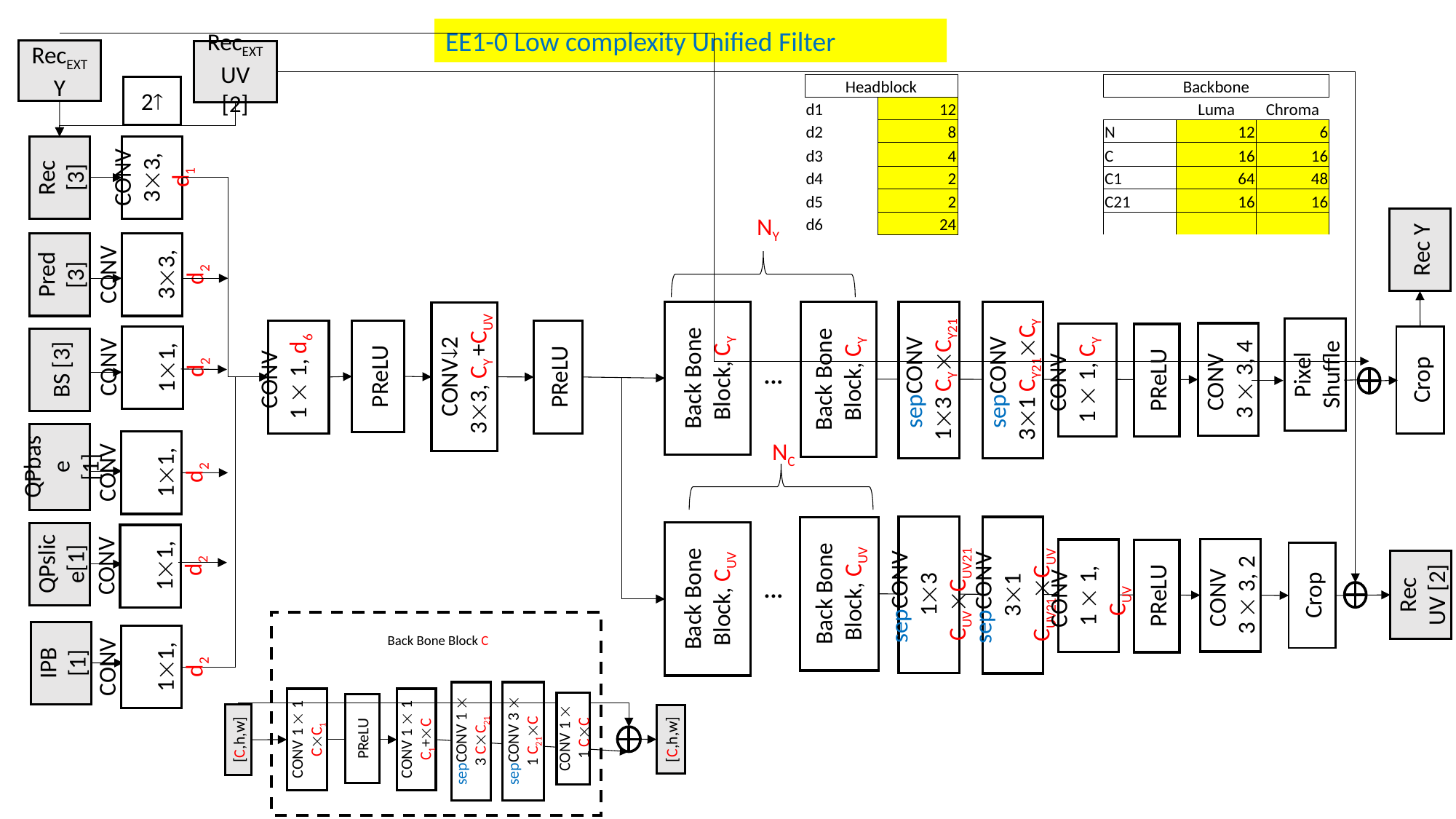

EE1-0 Low complexity Unified Filter
RecEXTY
RecEXT UV [2]
| Headblock |  |  |  | Backbone |  |  |
| --- | --- | --- | --- | --- | --- | --- |
| d1 | 12 |  |  |  | Luma | Chroma |
| d2 | 8 |  |  | N | 12 | 6 |
| d3 | 4 |  |  | C | 16 | 16 |
| d4 | 2 |  |  | C1 | 64 | 48 |
| d5 | 2 |  |  | C21 | 16 | 16 |
| d6 | 24 |  |  |  |  |  |
2↑
Rec [3]
CONV 3×3,d1

NY
Rec Y
Pred [3]
CONV  3×3,d2
Back Bone Block, CY
sepCONV
1×3 CY×CY21
sepCONV
3×1 CY21×CY
Back Bone Block, CY
CONV↓2
 3×3, CY +CUV
Pixel Shuffle
PReLU
CONV
1 × 1, d6
PReLU
CONV
3 × 3, 4
CONV
1 × 1, CY
PReLU
CONV  1×1,d2
BS [3]
...
Crop

QPbase
[1]
NC
CONV  1×1,d2
sepCONV
1×3 CUV×CUV21
sepCONV
3×1 CUV21×CUV
Back Bone Block, CUV
Back Bone Block, CUV
QPslice[1]
CONV  1×1,d2
CONV
3 × 3, 2
CONV
1 × 1, CUV
PReLU
Rec UV [2]
...
Crop

Back Bone Block C
sepCONV 1 × 3 C×C21
sepCONV 3 × 1 C21×C
CONV 1 × 1 C×C1
CONV 1 × 1 C1+×C
CONV 1 × 1 C×C
PReLU
[C,h,w]
[C,h,w]

IPB [1]
CONV  1×1,d2